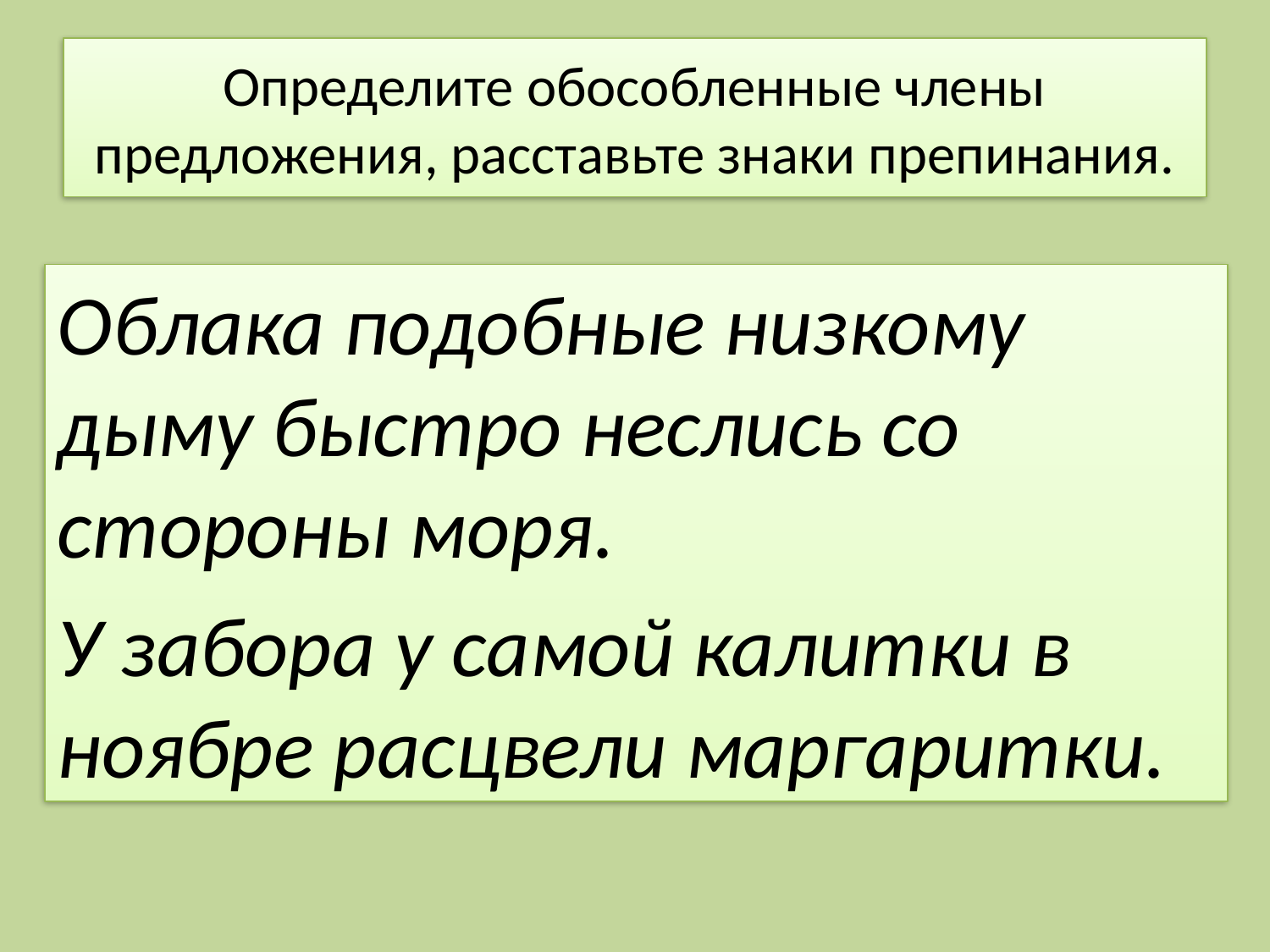

# Определите обособленные члены предложения, расставьте знаки препинания.
Облака подобные низкому дыму быстро неслись со стороны моря.
У забора у самой калитки в ноябре расцвели маргаритки.